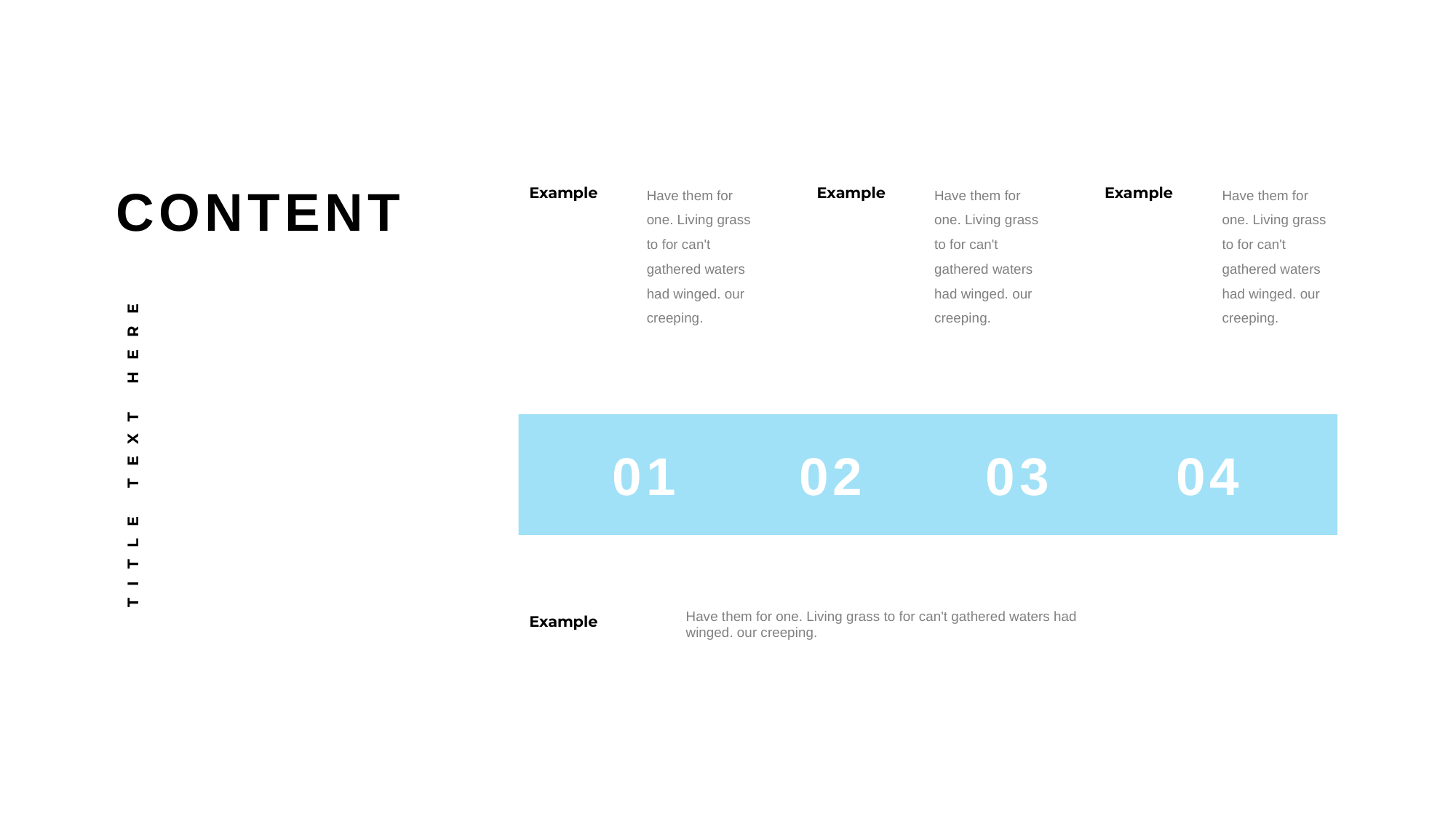

CONTENT
Have them for one. Living grass to for can't gathered waters had winged. our creeping.
Example
Have them for one. Living grass to for can't gathered waters had winged. our creeping.
Example
Have them for one. Living grass to for can't gathered waters had winged. our creeping.
Example

01
02
03
04
TITLE TEXT HERE
Have them for one. Living grass to for can't gathered waters had winged. our creeping.
Example